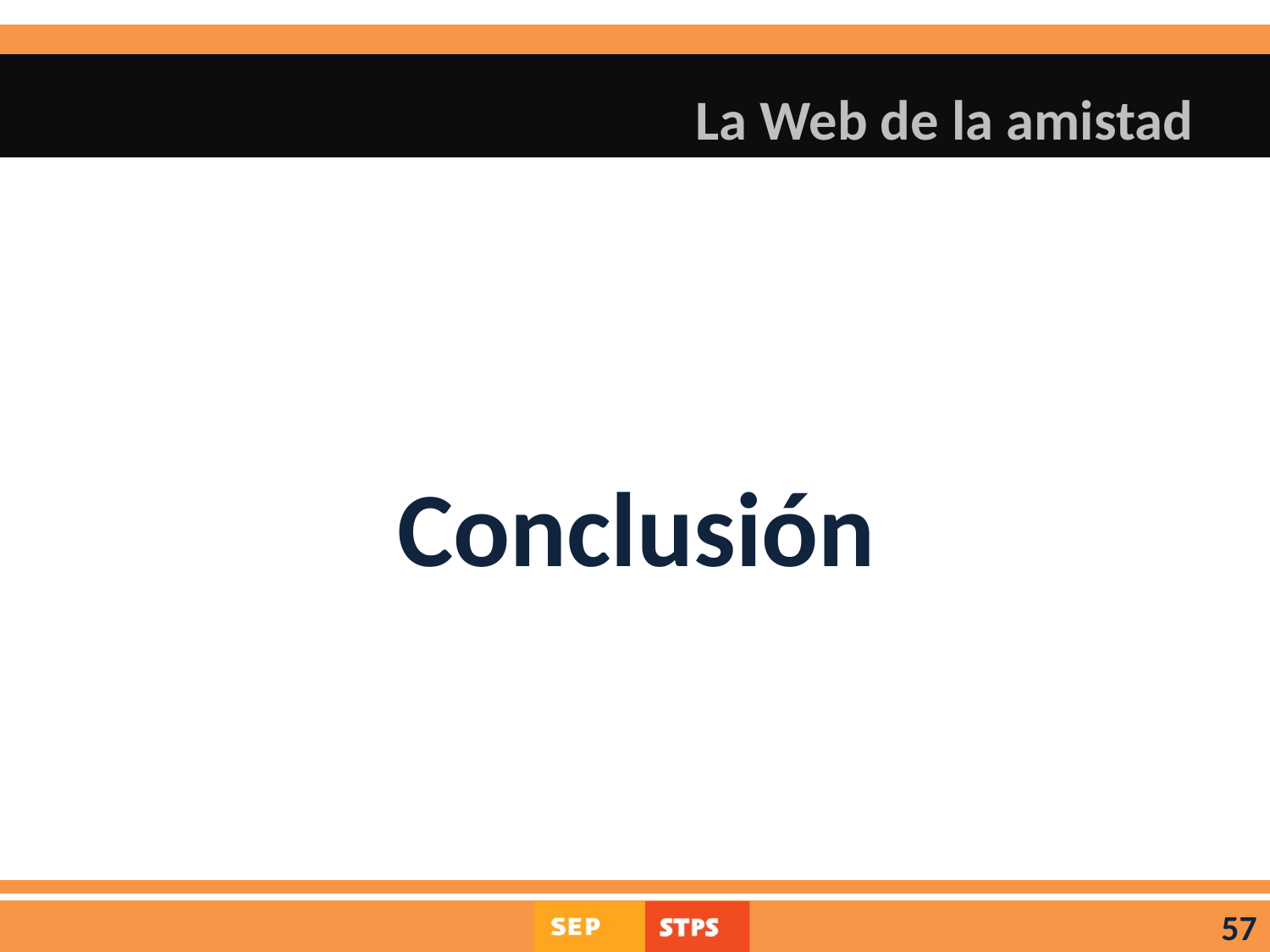

# La Web de la amistad
Conclusión

57